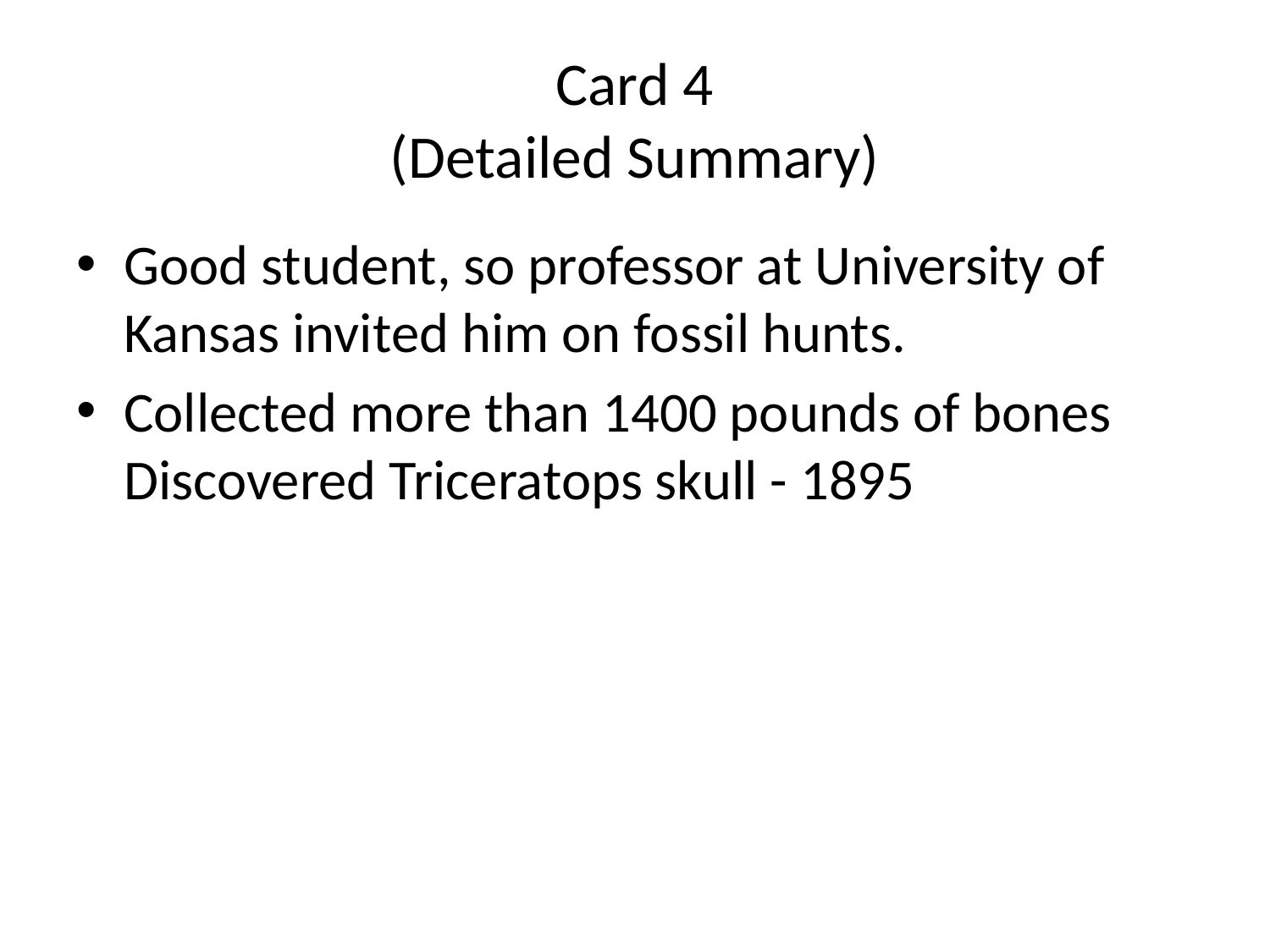

# Card 4 (Detailed Summary)
Good student, so professor at University of Kansas invited him on fossil hunts.
Collected more than 1400 pounds of bones Discovered Triceratops skull - 1895